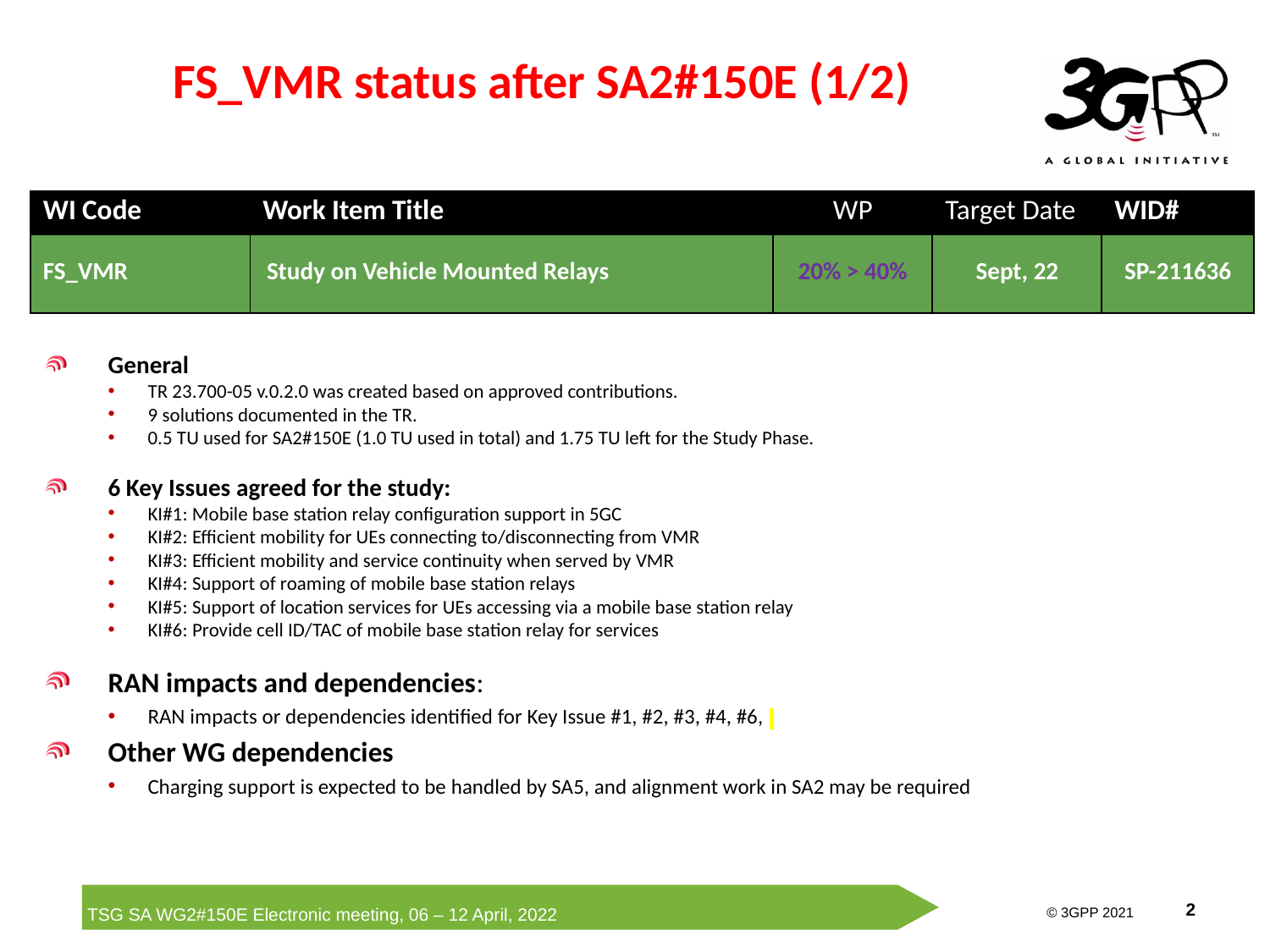

# FS_VMR status after SA2#150E (1/2)
| WI Code | Work Item Title | WP | Target Date | WID# |
| --- | --- | --- | --- | --- |
| FS\_VMR | Study on Vehicle Mounted Relays | 20% > 40% | Sept, 22 | SP-211636 |
General
TR 23.700-05 v.0.2.0 was created based on approved contributions.
9 solutions documented in the TR.
0.5 TU used for SA2#150E (1.0 TU used in total) and 1.75 TU left for the Study Phase.

6 Key Issues agreed for the study:
KI#1: Mobile base station relay configuration support in 5GC
KI#2: Efficient mobility for UEs connecting to/disconnecting from VMR
KI#3: Efficient mobility and service continuity when served by VMR
KI#4: Support of roaming of mobile base station relays
KI#5: Support of location services for UEs accessing via a mobile base station relay
KI#6: Provide cell ID/TAC of mobile base station relay for services

RAN impacts and dependencies:
RAN impacts or dependencies identified for Key Issue #1, #2, #3, #4, #6,
Other WG dependencies
Charging support is expected to be handled by SA5, and alignment work in SA2 may be required